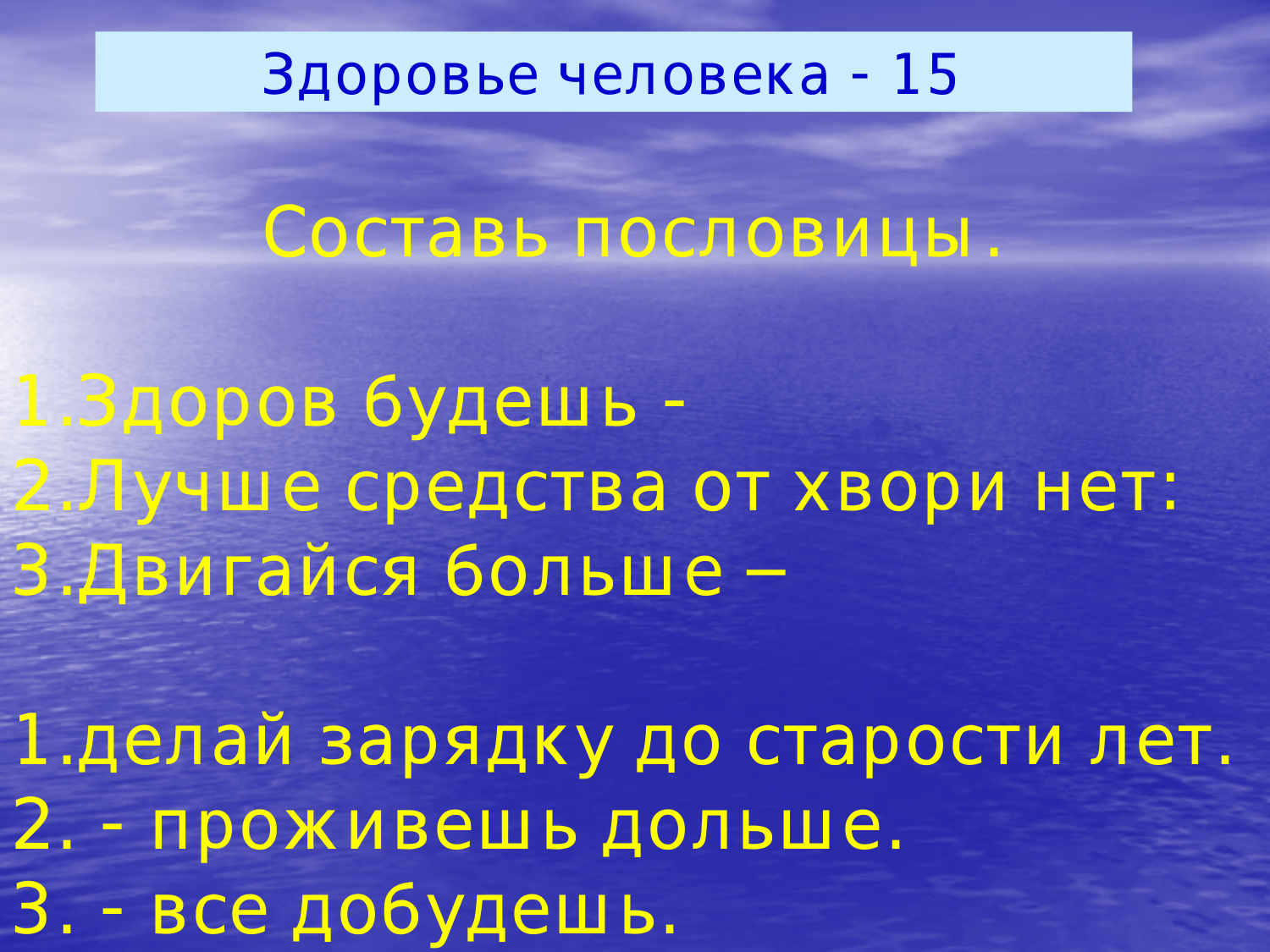

Здоровье человека - 15
Составь пословицы.

1.Здоров будешь -
2.Лучше средства от хвори нет:
3.Двигайся больше –

1.делай зарядку до старости лет.
2. - проживешь дольше.
3. - все добудешь.